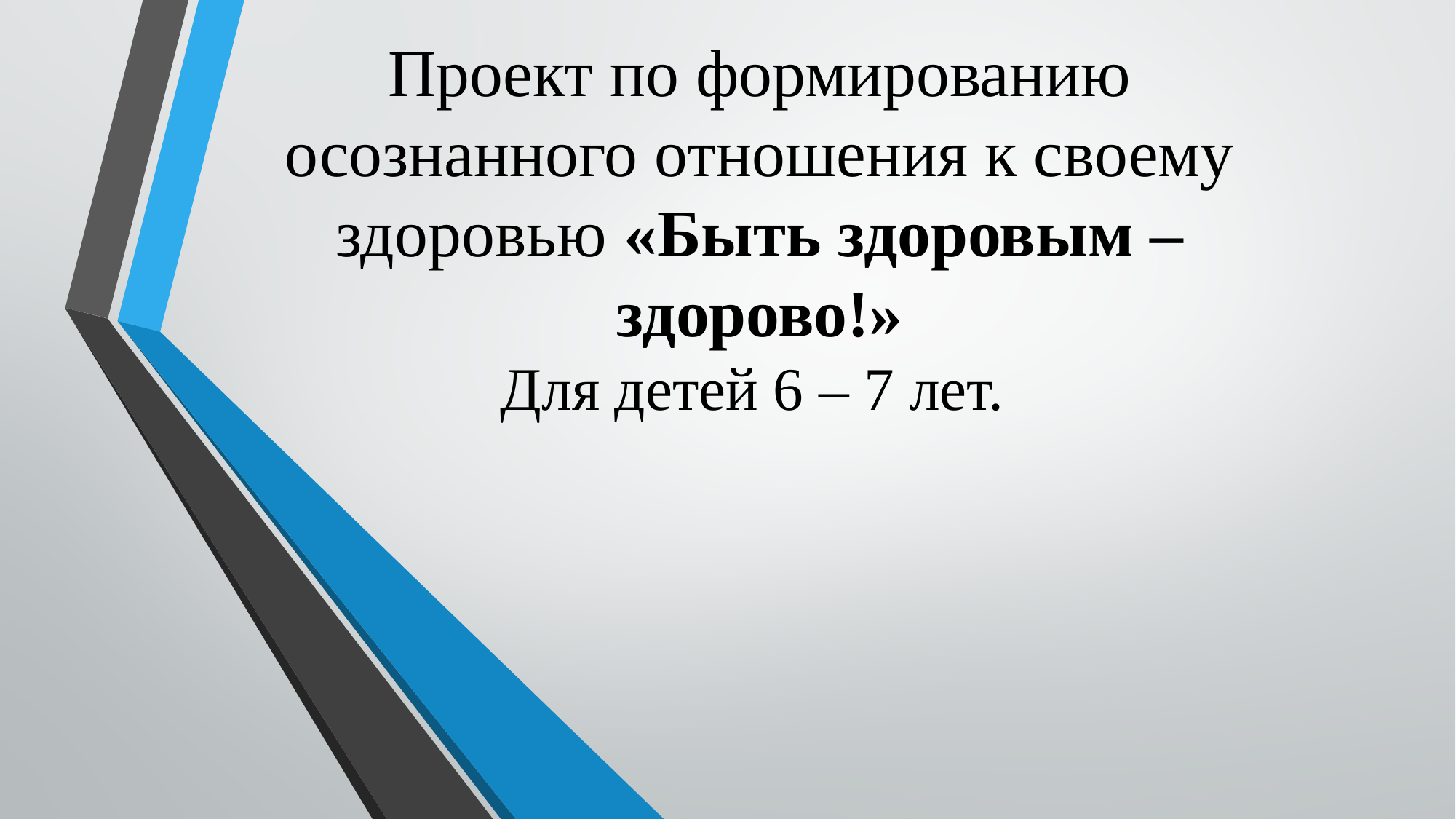

# Проект по формированию осознанного отношения к своему здоровью «Быть здоровым – здорово!» Для детей 6 – 7 лет.